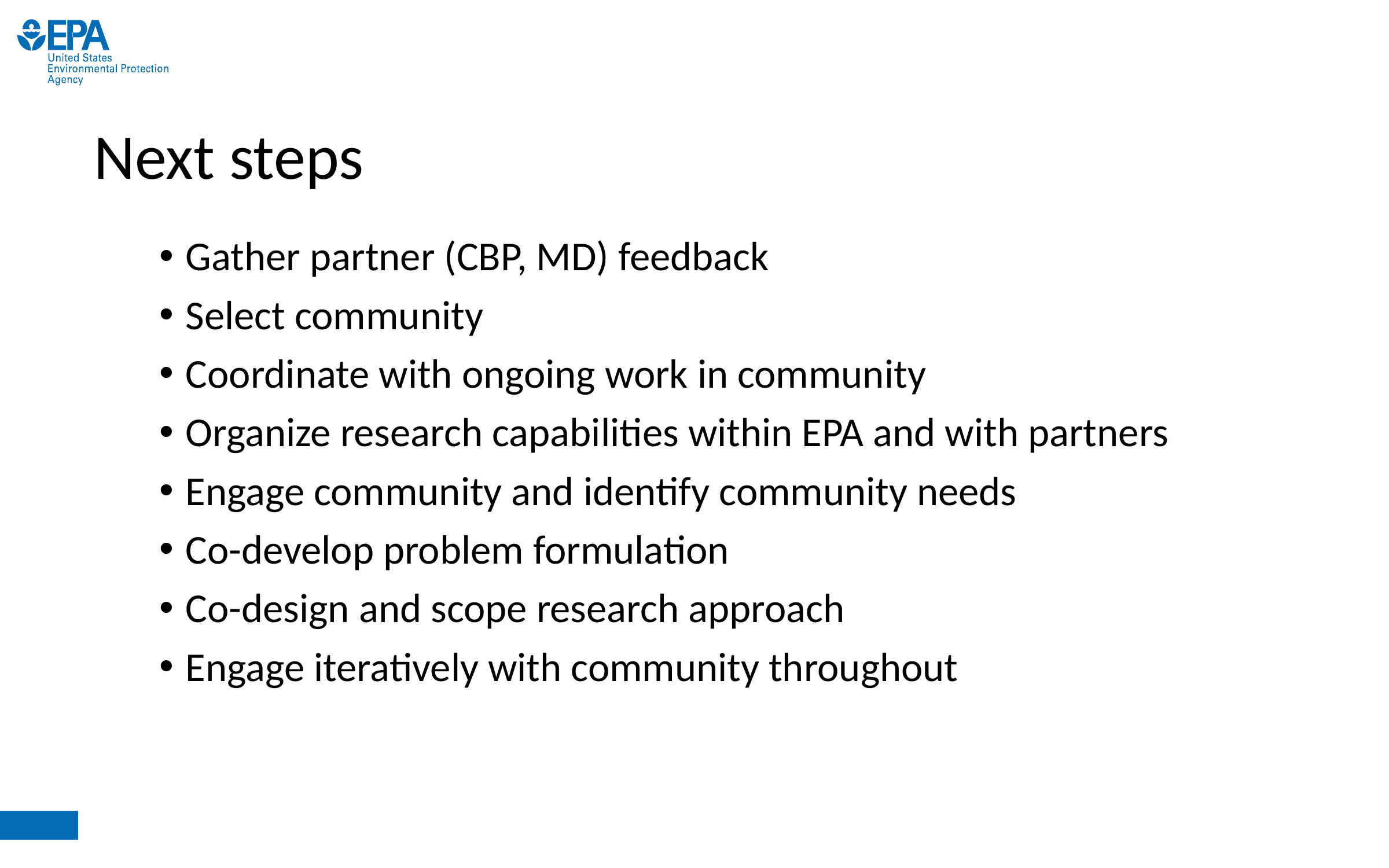

# Next steps
Gather partner (CBP, MD) feedback
Select community
Coordinate with ongoing work in community
Organize research capabilities within EPA and with partners
Engage community and identify community needs
Co-develop problem formulation
Co-design and scope research approach
Engage iteratively with community throughout